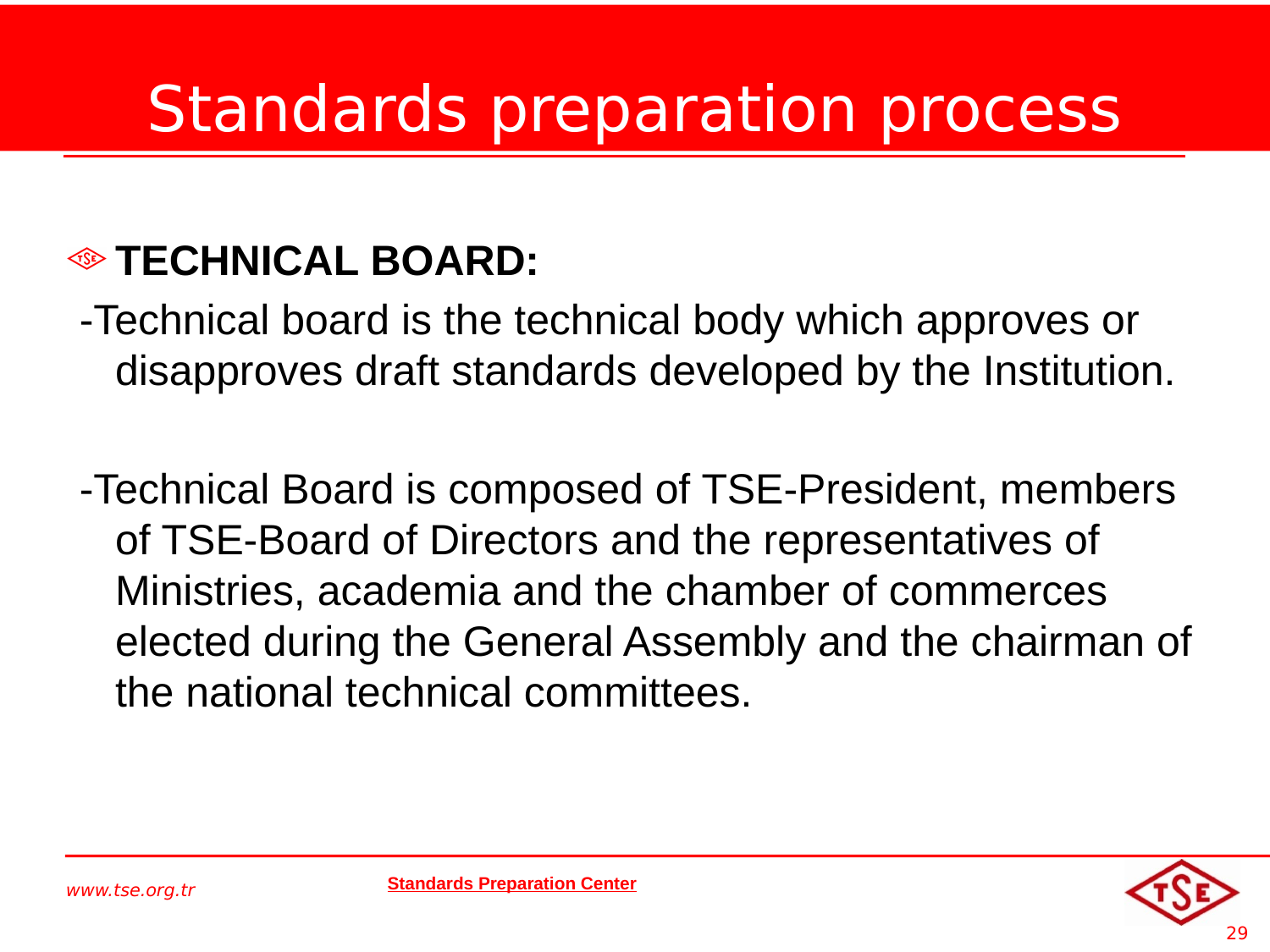

# Standards preparation process
TECHNICAL BOARD:
 -Technical board is the technical body which approves or disapproves draft standards developed by the Institution.

 -Technical Board is composed of TSE-President, members of TSE-Board of Directors and the representatives of Ministries, academia and the chamber of commerces elected during the General Assembly and the chairman of the national technical committees.

www.tse.org.tr
Standards Preparation Center

©2010 Türk Standardları Enstitüsü
29